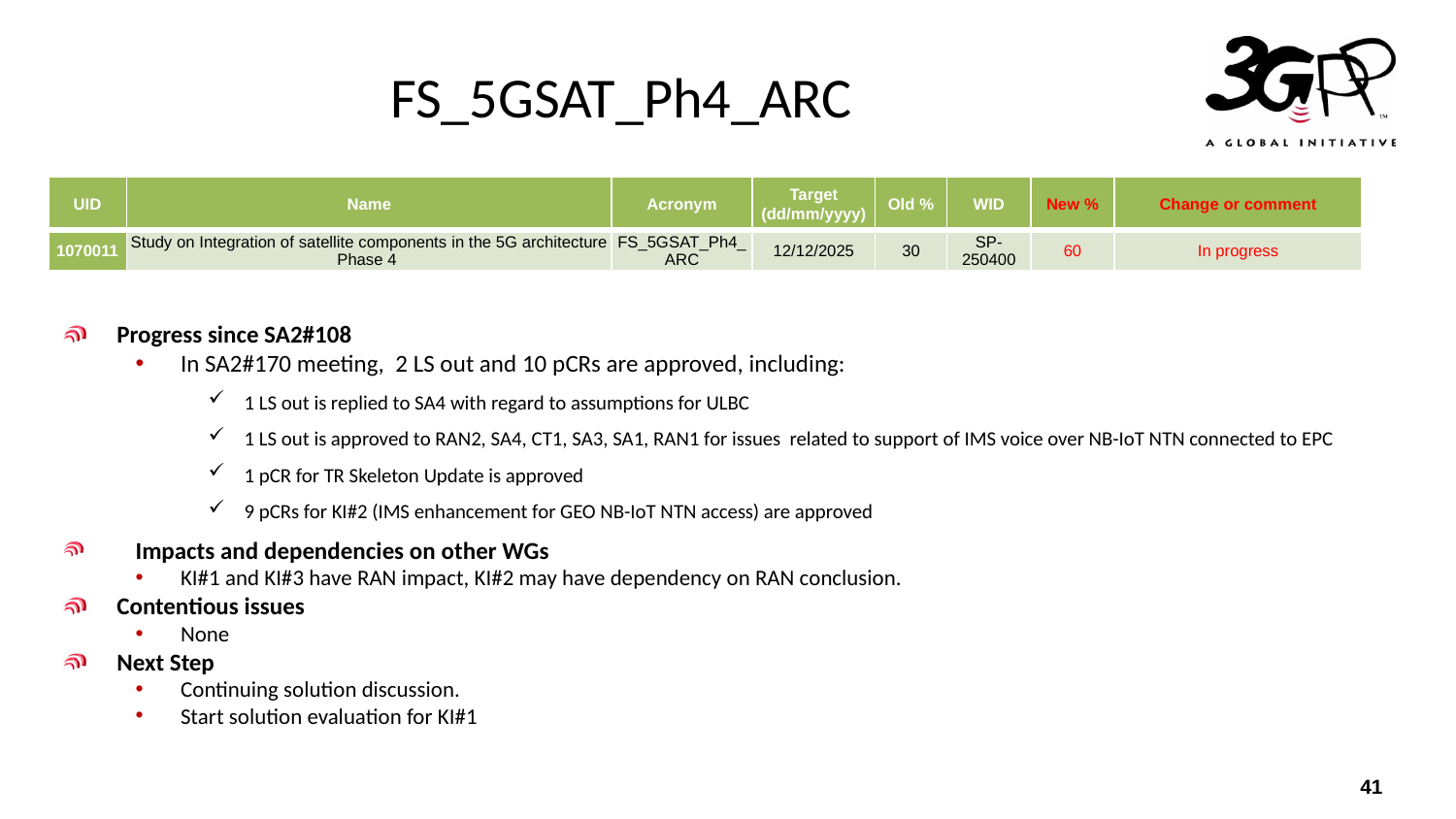

# FS_5GSAT_Ph4_ARC
| UID | Name | Acronym | Target (dd/mm/yyyy) | Old % | WID | New % | Change or comment |
| --- | --- | --- | --- | --- | --- | --- | --- |
| 1070011 | Study on Integration of satellite components in the 5G architecture Phase 4 | FS\_5GSAT\_Ph4\_ARC | 12/12/2025 | 30 | SP-250400 | 60 | In progress |
Progress since SA2#108
In SA2#170 meeting,  2 LS out and 10 pCRs are approved, including:
1 LS out is replied to SA4 with regard to assumptions for ULBC
1 LS out is approved to RAN2, SA4, CT1, SA3, SA1, RAN1 for issues  related to support of IMS voice over NB-IoT NTN connected to EPC
1 pCR for TR Skeleton Update is approved
9 pCRs for KI#2 (IMS enhancement for GEO NB-IoT NTN access) are approved
Impacts and dependencies on other WGs
KI#1 and KI#3 have RAN impact, KI#2 may have dependency on RAN conclusion.
Contentious issues
None
Next Step
Continuing solution discussion.
Start solution evaluation for KI#1